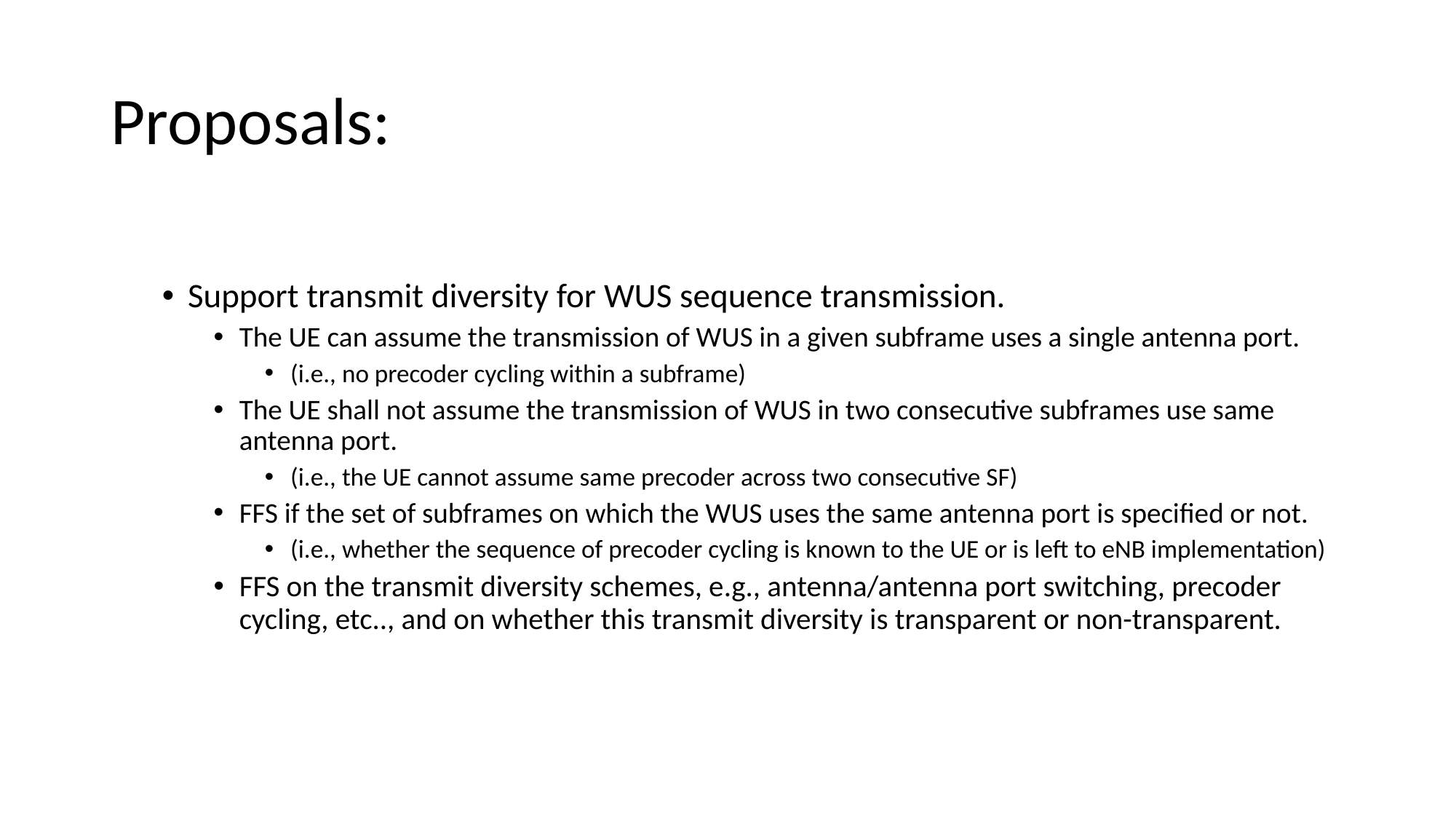

# Proposals:

Support transmit diversity for WUS sequence transmission.
The UE can assume the transmission of WUS in a given subframe uses a single antenna port.
(i.e., no precoder cycling within a subframe)
The UE shall not assume the transmission of WUS in two consecutive subframes use same antenna port.
(i.e., the UE cannot assume same precoder across two consecutive SF)
FFS if the set of subframes on which the WUS uses the same antenna port is specified or not.
(i.e., whether the sequence of precoder cycling is known to the UE or is left to eNB implementation)
FFS on the transmit diversity schemes, e.g., antenna/antenna port switching, precoder cycling, etc.., and on whether this transmit diversity is transparent or non-transparent.